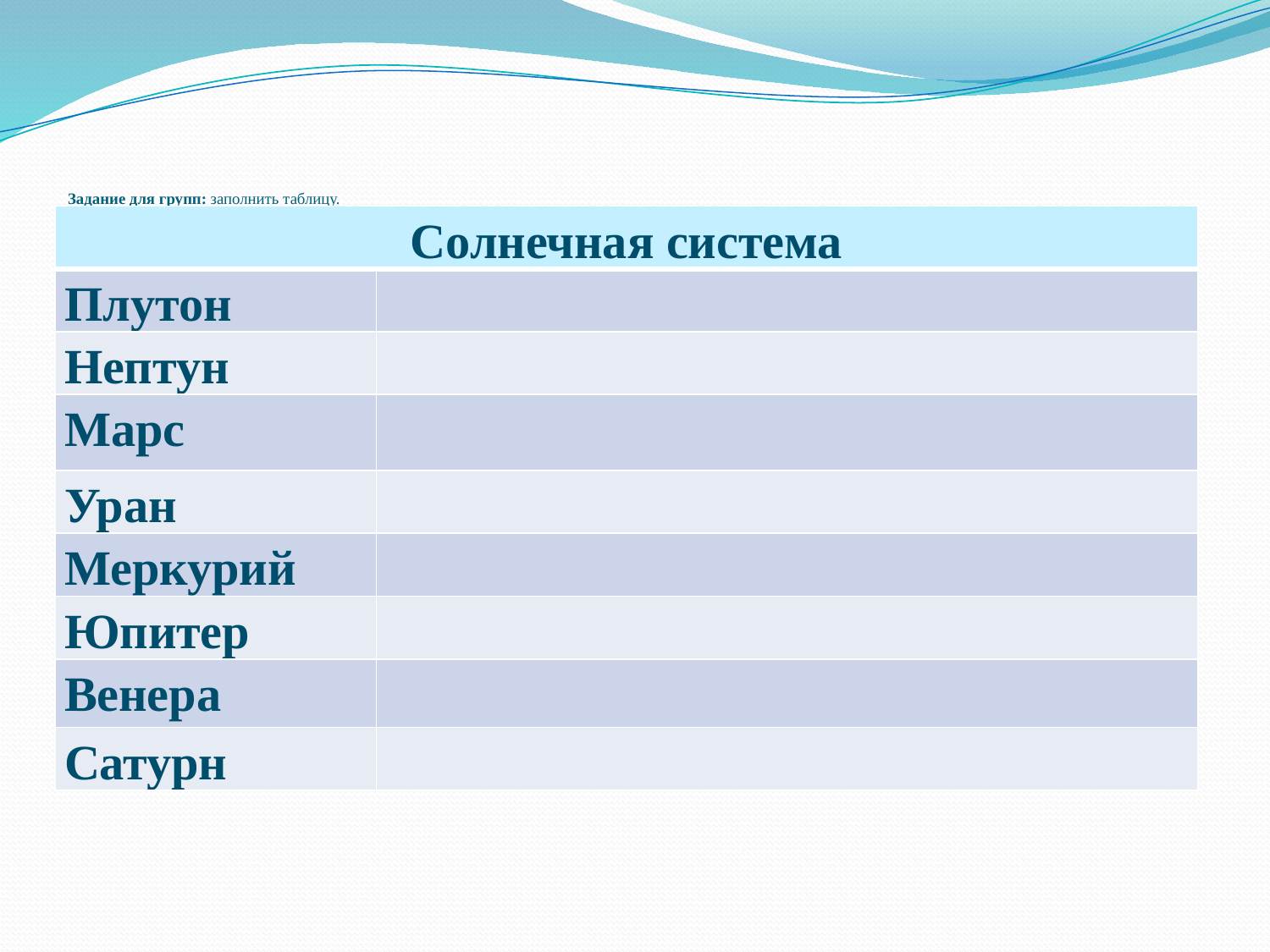

# Задание для групп: заполнить таблицу.
| Солнечная система |  |
| --- | --- |
| Плутон |  |
| Нептун |  |
| Марс |  |
| Уран |  |
| Меркурий |  |
| Юпитер |  |
| Венера |  |
| Сатурн |  |